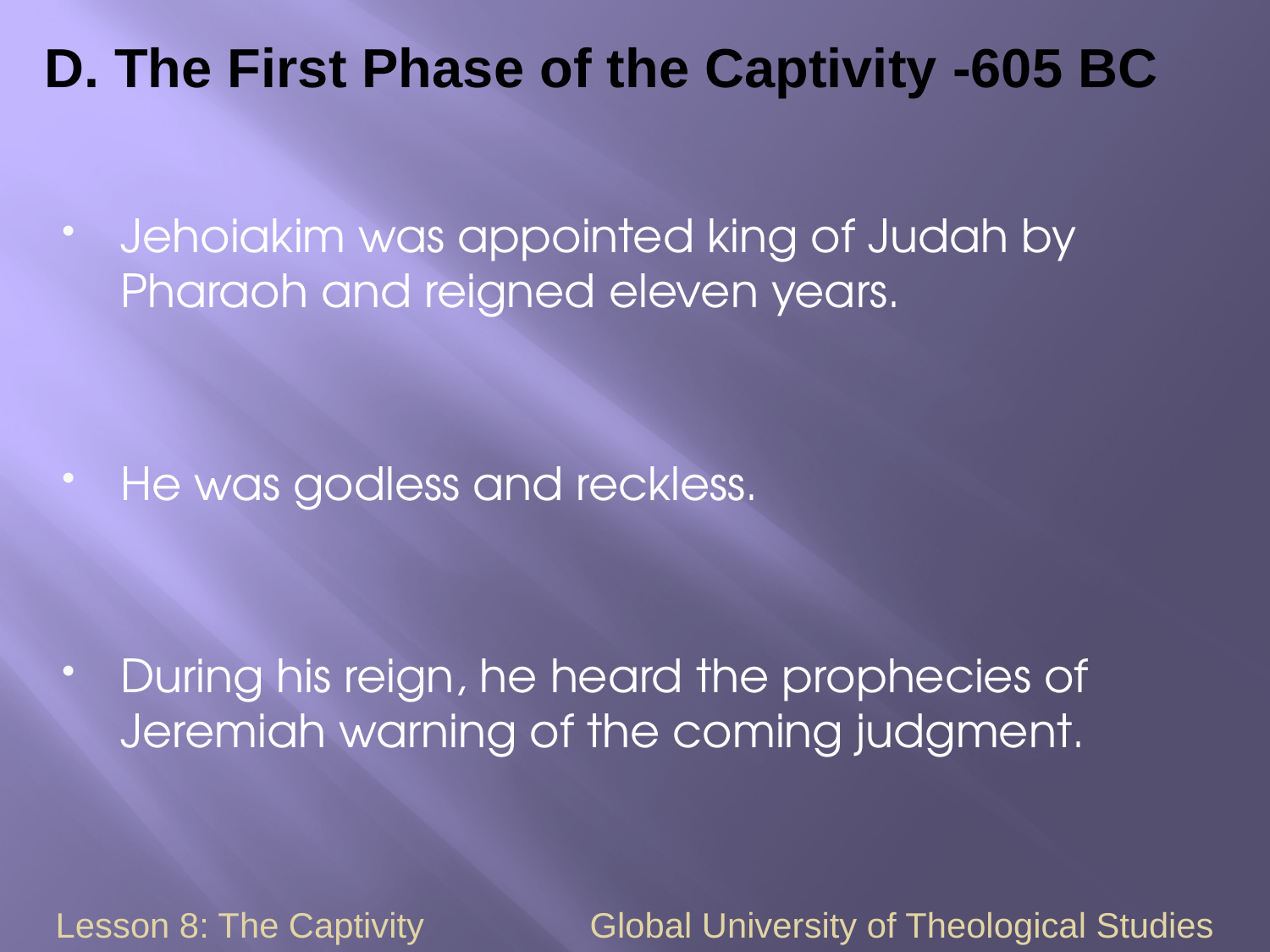

# D. The First Phase of the Captivity -605 BC
Jehoiakim was appointed king of Judah by Pharaoh and reigned eleven years.

He was godless and reckless.

During his reign, he heard the prophecies of Jeremiah warning of the coming judgment.
Lesson 8: The Captivity                 Global University of Theological Studies